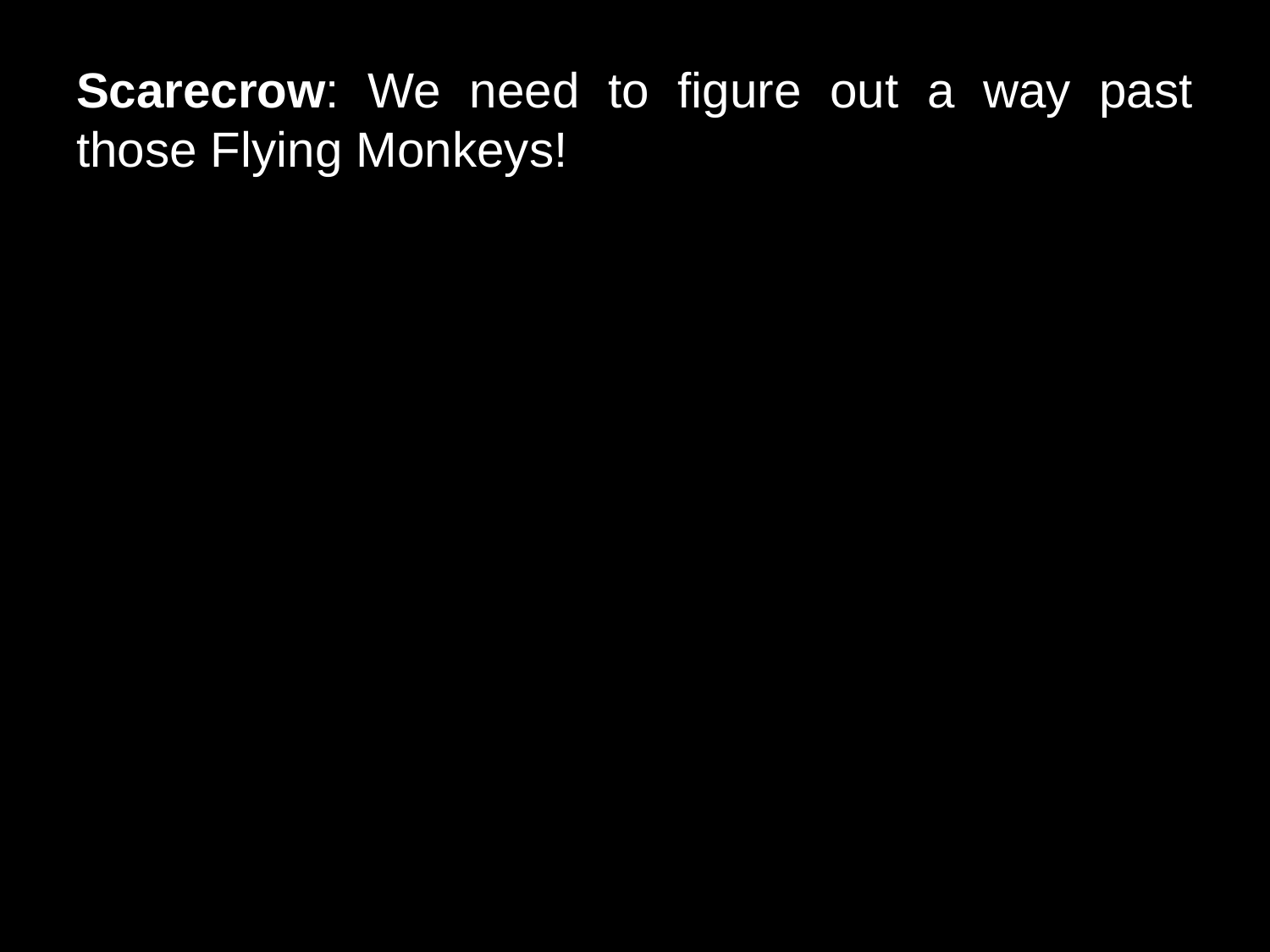

# Scarecrow: We need to figure out a way past those Flying Monkeys!